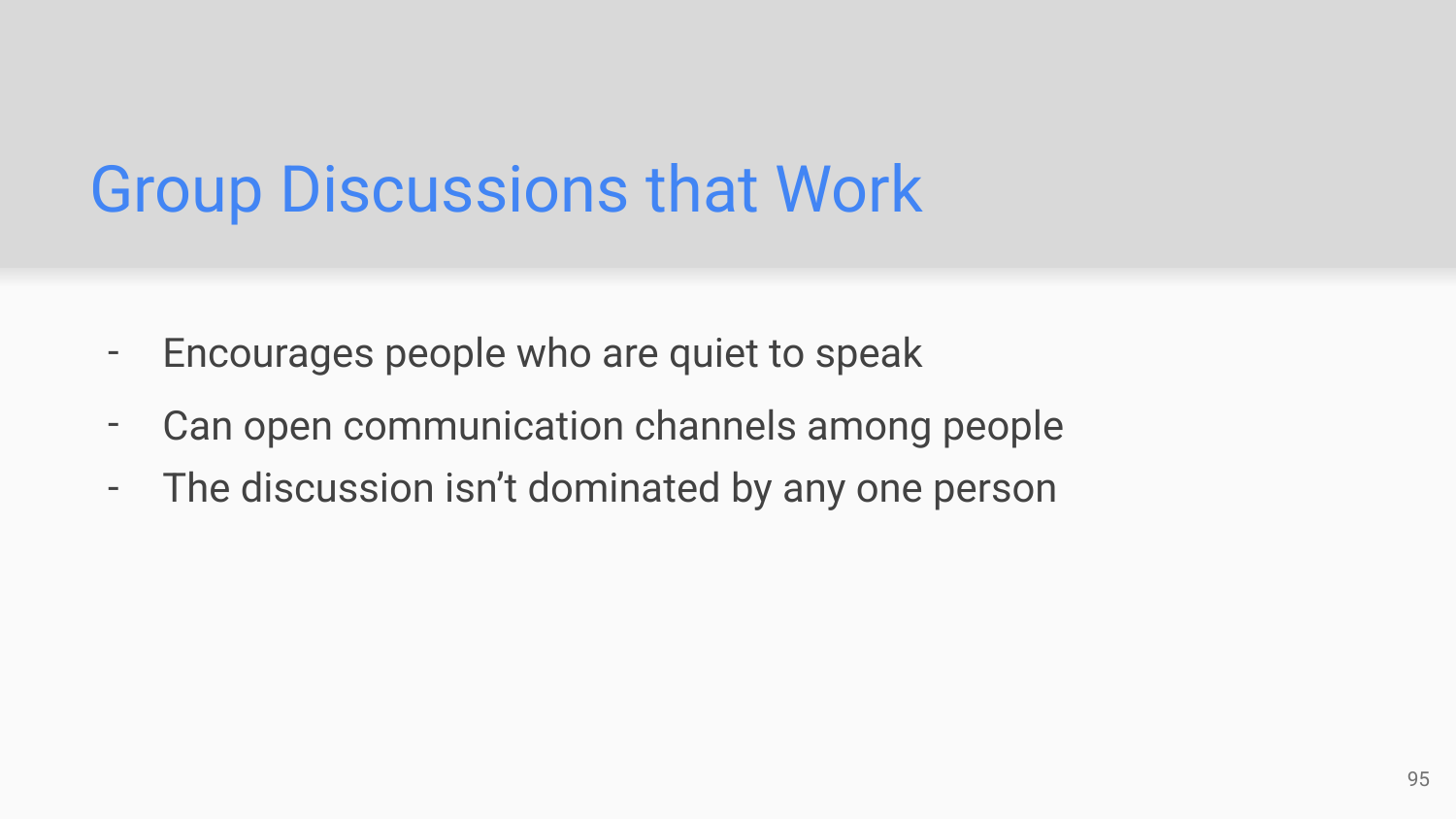

# Group Discussions that Work
Encourages people who are quiet to speak
Can open communication channels among people
The discussion isn’t dominated by any one person
95